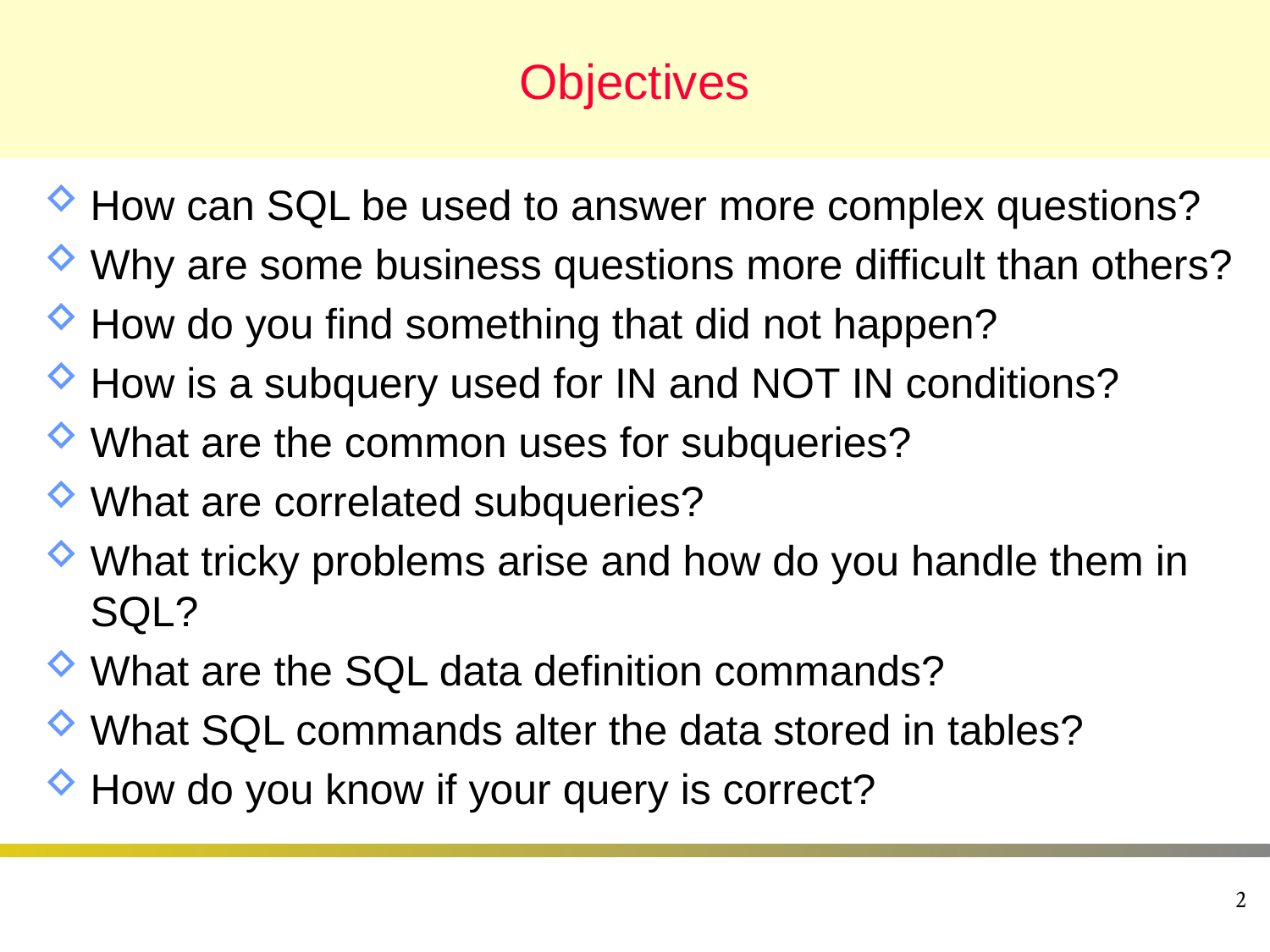

# Objectives
How can SQL be used to answer more complex questions?
Why are some business questions more difficult than others?
How do you find something that did not happen?
How is a subquery used for IN and NOT IN conditions?
What are the common uses for subqueries?
What are correlated subqueries?
What tricky problems arise and how do you handle them in SQL?
What are the SQL data definition commands?
What SQL commands alter the data stored in tables?
How do you know if your query is correct?
2